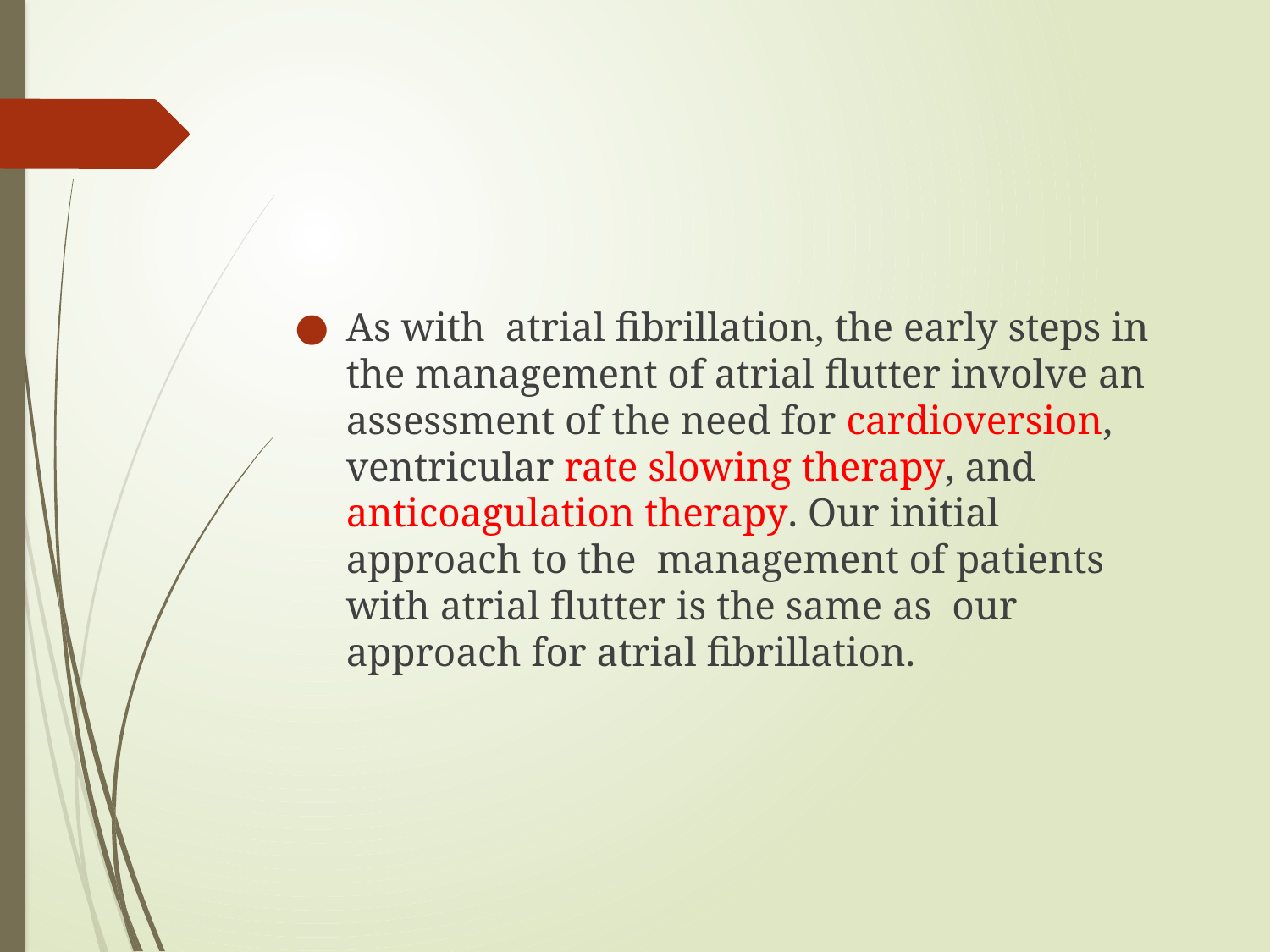

As with  atrial fibrillation, the early steps in the management of atrial flutter involve an assessment of the need for cardioversion, ventricular rate slowing therapy, and  anticoagulation therapy. Our initial approach to the  management of patients with atrial flutter is the same as  our approach for atrial fibrillation.